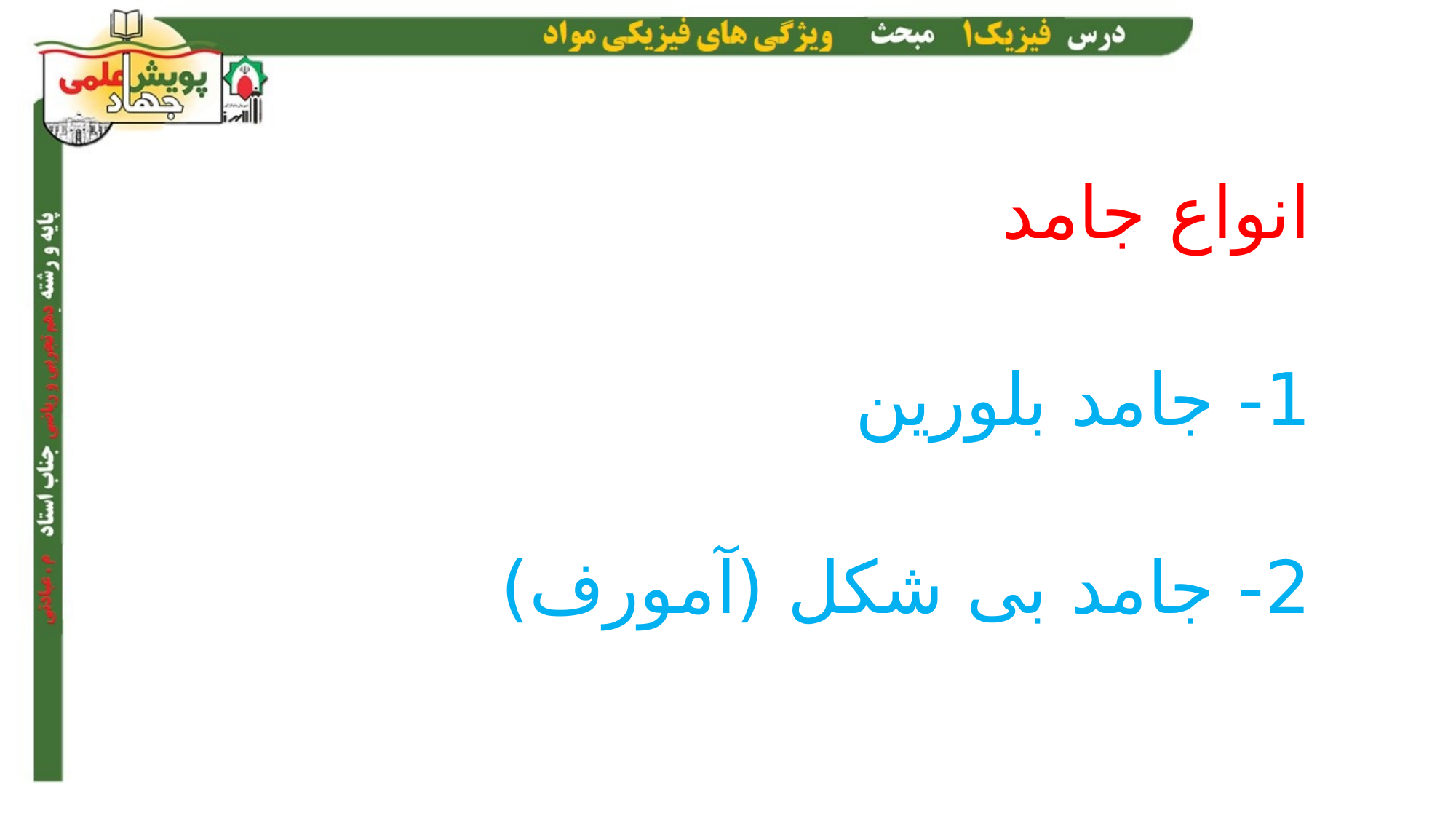

انواع جامد

1- جامد بلورین

2- جامد بی شکل (آمورف)